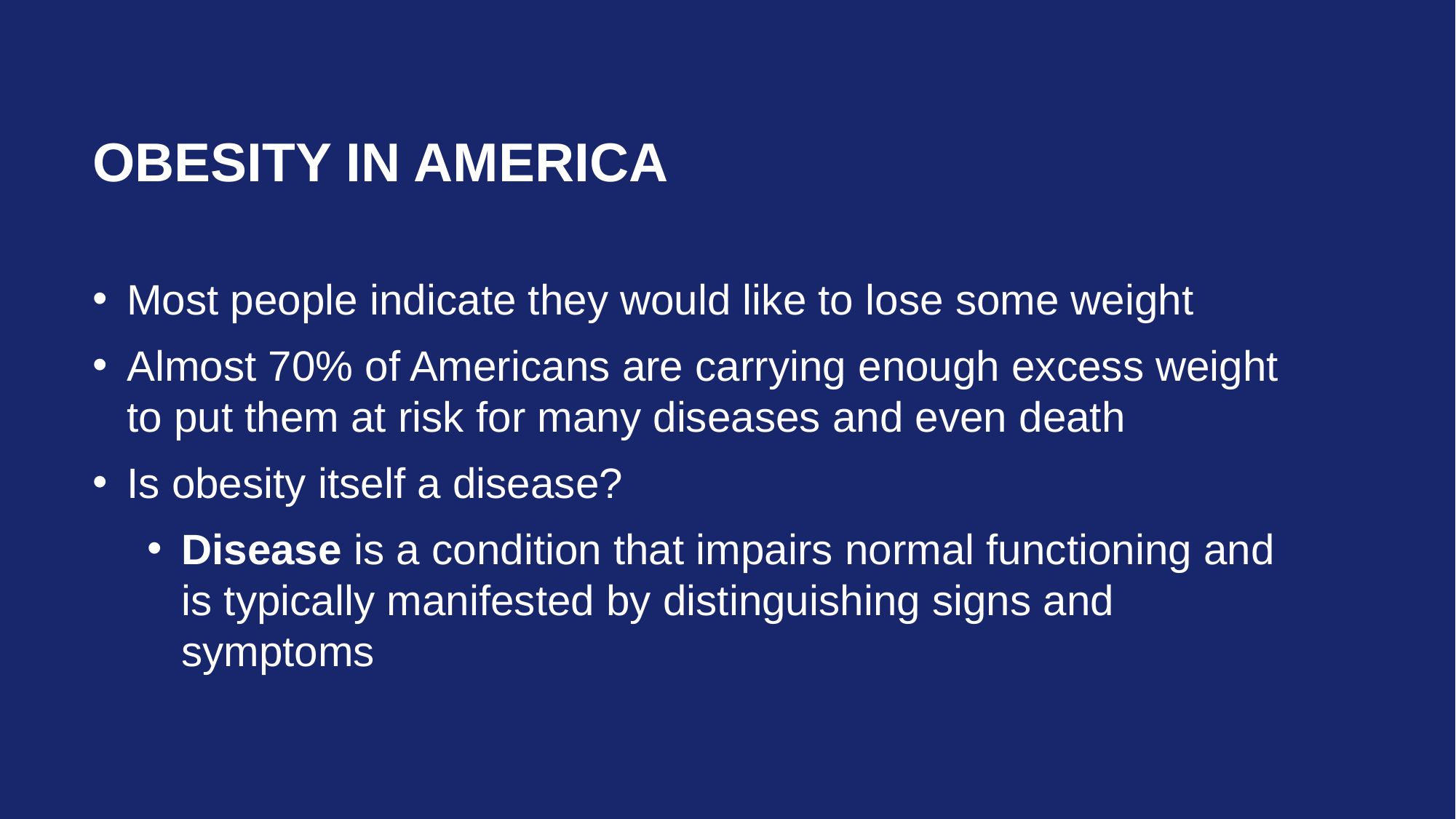

# Obesity in America
Most people indicate they would like to lose some weight
Almost 70% of Americans are carrying enough excess weight to put them at risk for many diseases and even death
Is obesity itself a disease?
Disease is a condition that impairs normal functioning and is typically manifested by distinguishing signs and symptoms